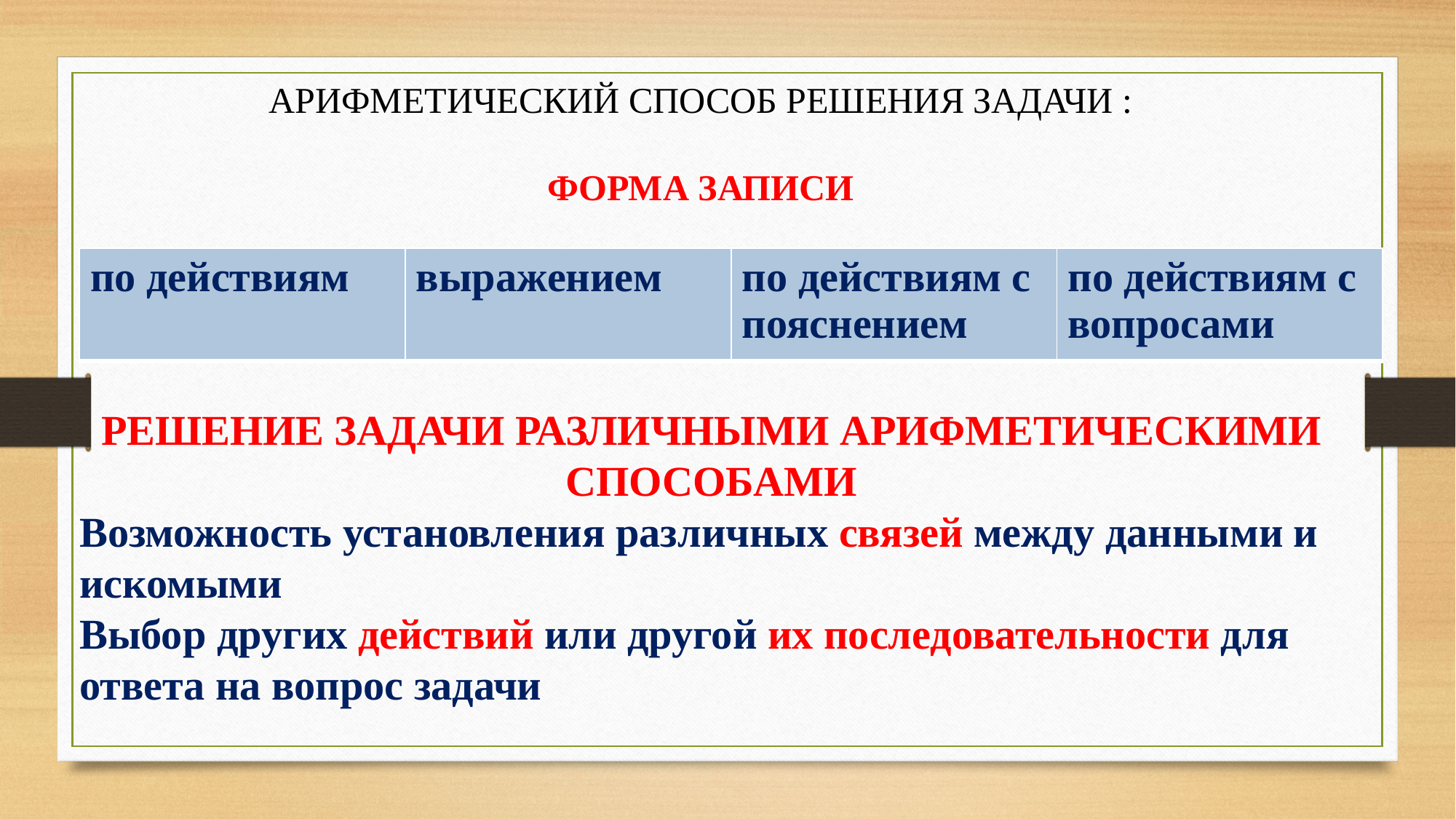

АРИФМЕТИЧЕСКИЙ СПОСОБ РЕШЕНИЯ ЗАДАЧИ :

ФОРМА ЗАПИСИ

| по действиям | выражением | по действиям с пояснением | по действиям с вопросами |
| --- | --- | --- | --- |
РЕШЕНИЕ ЗАДАЧИ РАЗЛИЧНЫМИ АРИФМЕТИЧЕСКИМИ СПОСОБАМИ
Возможность установления различных связей между данными и искомыми
Выбор других действий или другой их последовательности для ответа на вопрос задачи